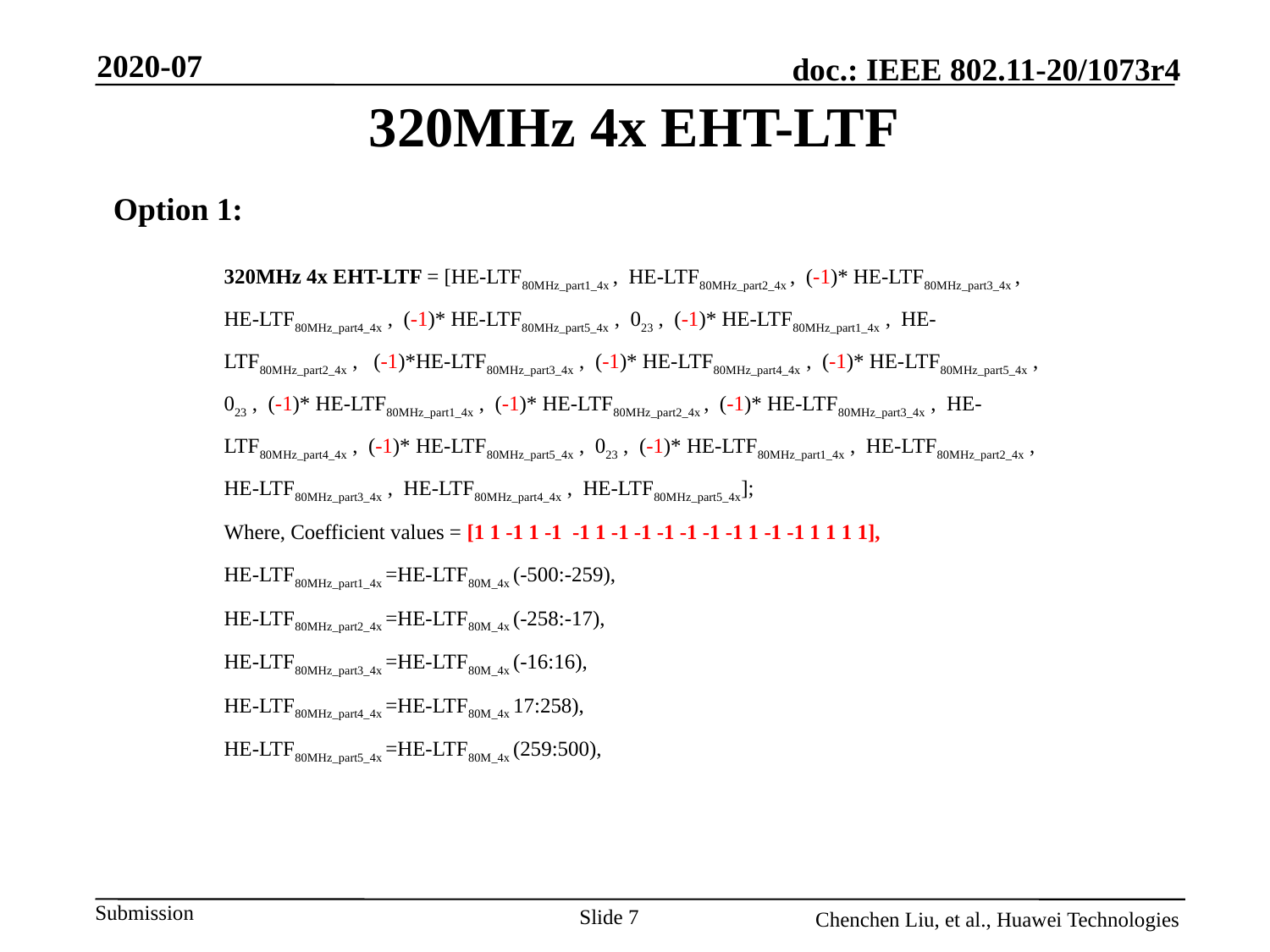

2020-07
# 320MHz 4x EHT-LTF
Option 1:
320MHz 4x EHT-LTF = [HE-LTF80MHz_part1_4x ,  HE-LTF80MHz_part2_4x ,  (-1)* HE-LTF80MHz_part3_4x ,   HE-LTF80MHz_part4_4x ,  (-1)* HE-LTF80MHz_part5_4x ,  023 ,  (-1)* HE-LTF80MHz_part1_4x ,  HE-LTF80MHz_part2_4x ,   (-1)*HE-LTF80MHz_part3_4x ,  (-1)* HE-LTF80MHz_part4_4x ,  (-1)* HE-LTF80MHz_part5_4x ,  023 ,  (-1)* HE-LTF80MHz_part1_4x ,  (-1)* HE-LTF80MHz_part2_4x ,  (-1)* HE-LTF80MHz_part3_4x ,  HE-LTF80MHz_part4_4x ,  (-1)* HE-LTF80MHz_part5_4x ,  023 ,  (-1)* HE-LTF80MHz_part1_4x ,  HE-LTF80MHz_part2_4x ,  HE-LTF80MHz_part3_4x ,  HE-LTF80MHz_part4_4x ,  HE-LTF80MHz_part5_4x];
Where, Coefficient values = [1 1 -1 1 -1  -1 1 -1 -1 -1 -1 -1 -1 1 -1 -1 1 1 1 1],
HE-LTF80MHz_part1_4x =HE-LTF80M_4x (-500:-259),
HE-LTF80MHz_part2_4x =HE-LTF80M_4x (-258:-17),
HE-LTF80MHz_part3_4x =HE-LTF80M_4x (-16:16),
HE-LTF80MHz_part4_4x =HE-LTF80M_4x 17:258),
HE-LTF80MHz_part5_4x =HE-LTF80M_4x (259:500),
Slide 7